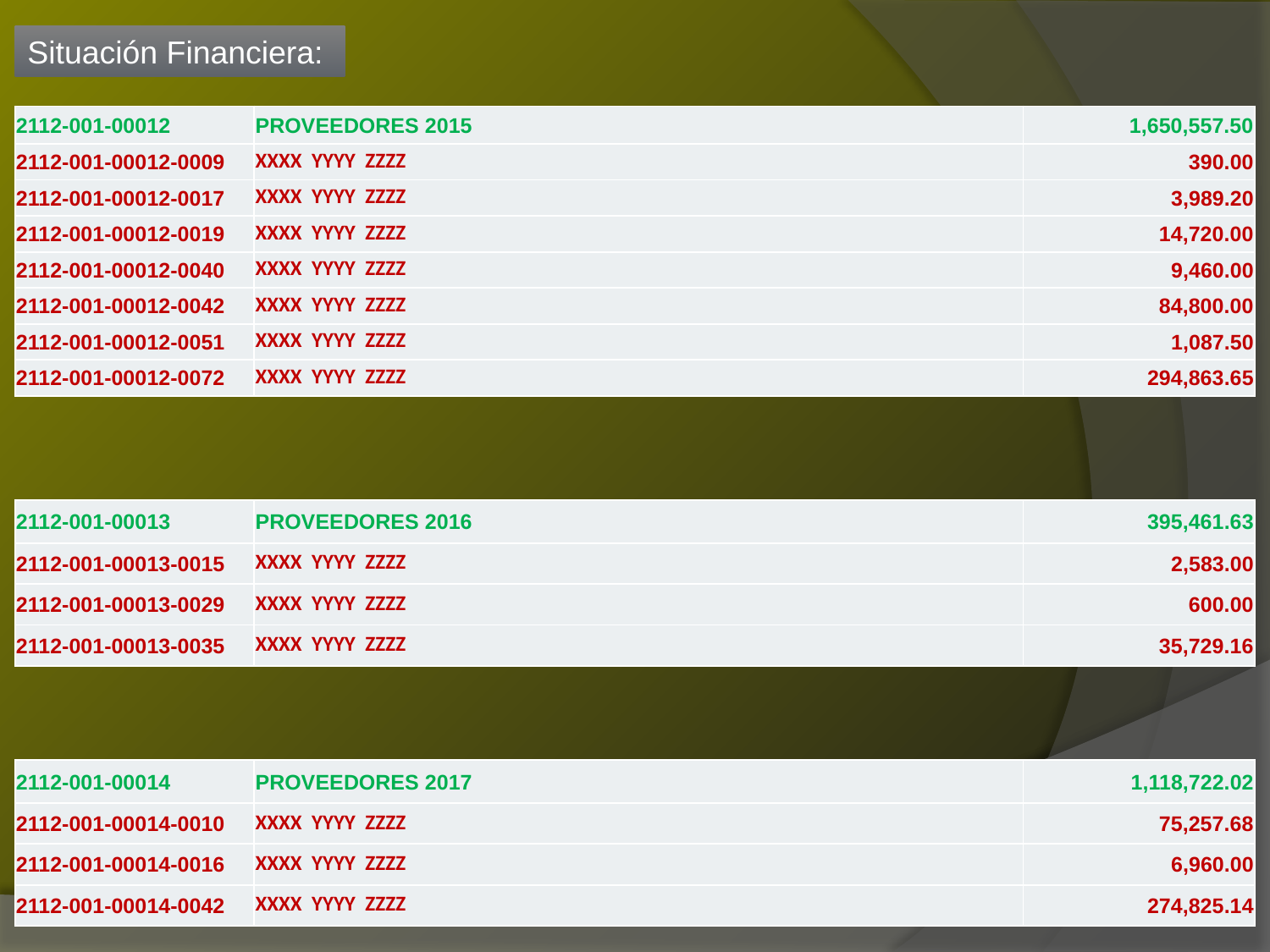

Situación Financiera:
| 2112-001-00012 | PROVEEDORES 2015 | 1,650,557.50 |
| --- | --- | --- |
| 2112-001-00012-0009 | XXXX YYYY ZZZZ | 390.00 |
| 2112-001-00012-0017 | XXXX YYYY ZZZZ | 3,989.20 |
| 2112-001-00012-0019 | XXXX YYYY ZZZZ | 14,720.00 |
| 2112-001-00012-0040 | XXXX YYYY ZZZZ | 9,460.00 |
| 2112-001-00012-0042 | XXXX YYYY ZZZZ | 84,800.00 |
| 2112-001-00012-0051 | XXXX YYYY ZZZZ | 1,087.50 |
| 2112-001-00012-0072 | XXXX YYYY ZZZZ | 294,863.65 |
| 2112-001-00013 | PROVEEDORES 2016 | 395,461.63 |
| --- | --- | --- |
| 2112-001-00013-0015 | XXXX YYYY ZZZZ | 2,583.00 |
| 2112-001-00013-0029 | XXXX YYYY ZZZZ | 600.00 |
| 2112-001-00013-0035 | XXXX YYYY ZZZZ | 35,729.16 |
| 2112-001-00014 | PROVEEDORES 2017 | 1,118,722.02 |
| --- | --- | --- |
| 2112-001-00014-0010 | XXXX YYYY ZZZZ | 75,257.68 |
| 2112-001-00014-0016 | XXXX YYYY ZZZZ | 6,960.00 |
| 2112-001-00014-0042 | XXXX YYYY ZZZZ | 274,825.14 |